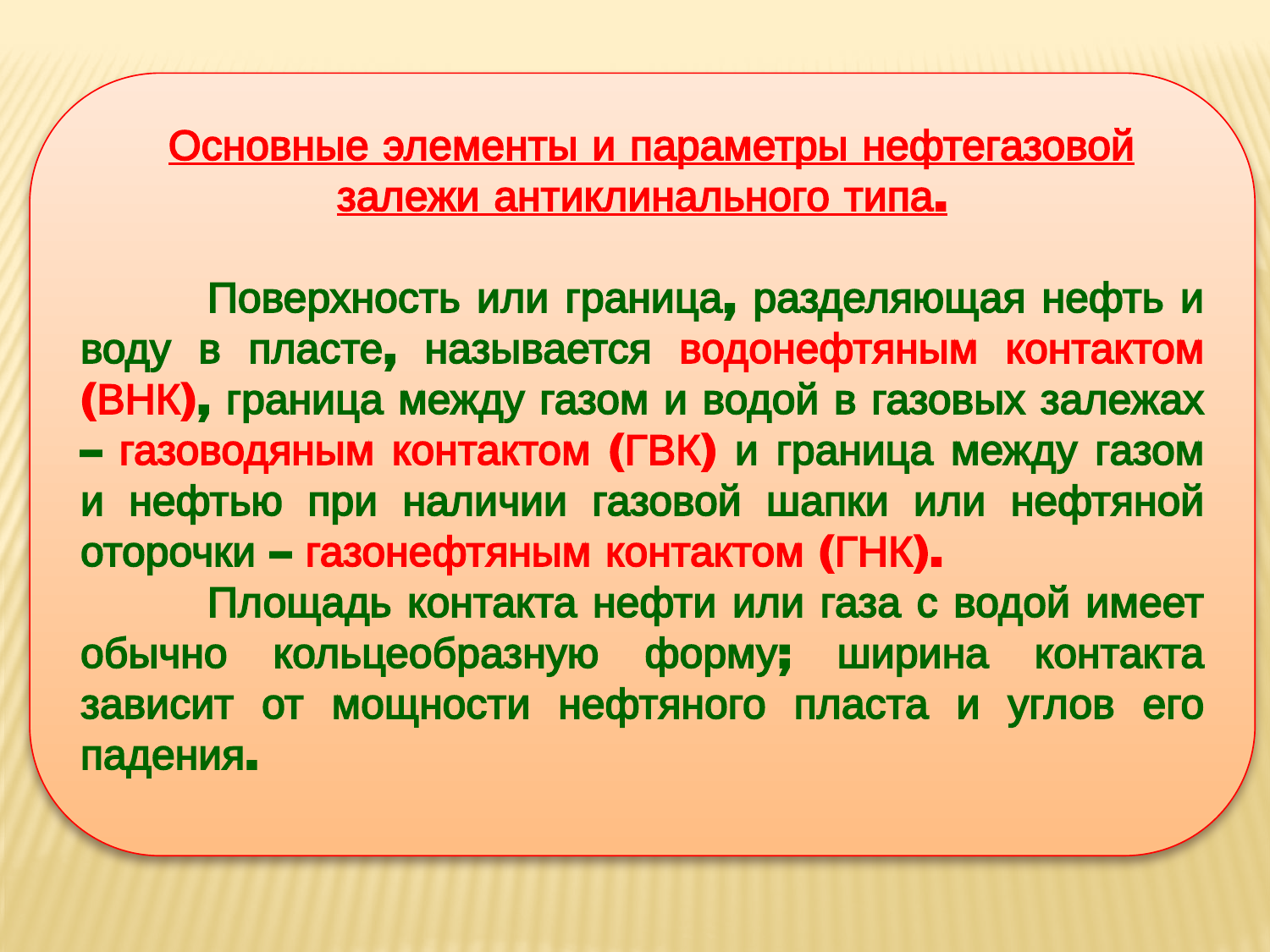

Основные элементы и параметры нефтегазовой залежи антиклинального типа.

	Поверхность или граница, разделяющая нефть и воду в пласте, называется водонефтяным контактом (ВНК), граница между газом и водой в газовых залежах – газоводяным контактом (ГВК) и граница между газом и нефтью при наличии газовой шапки или нефтяной оторочки – газонефтяным контактом (ГНК).
	Площадь контакта нефти или газа с водой имеет обычно кольцеобразную форму; ширина контакта зависит от мощности нефтяного пласта и углов его падения.